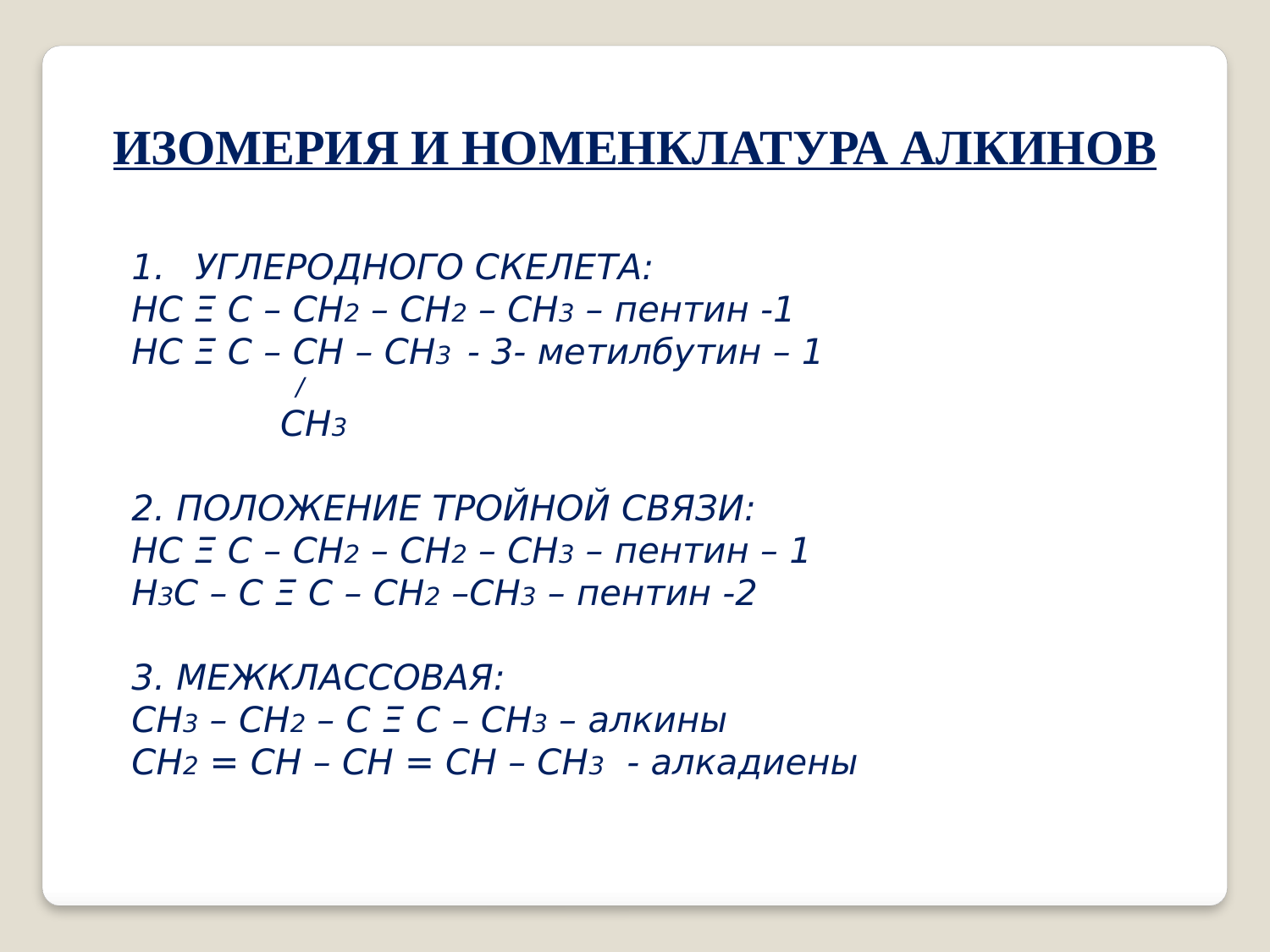

ИЗОМЕРИЯ И НОМЕНКЛАТУРА АЛКИНОВ
УГЛЕРОДНОГО СКЕЛЕТА:
НС Ξ С – СН2 – СН2 – СН3 – пентин -1
НС Ξ С – СН – СН3  - 3- метилбутин – 1
                     /
                   СН3

2. ПОЛОЖЕНИЕ ТРОЙНОЙ СВЯЗИ:
НС Ξ С – СН2 – СН2 – СН3 – пентин – 1
Н3С – С Ξ С – СН2 –СН3 – пентин -2

3. МЕЖКЛАССОВАЯ:
СН3 – СН2 – С Ξ С – СН3 – алкины
СН2 = СН – СН = СН – СН3  - алкадиены